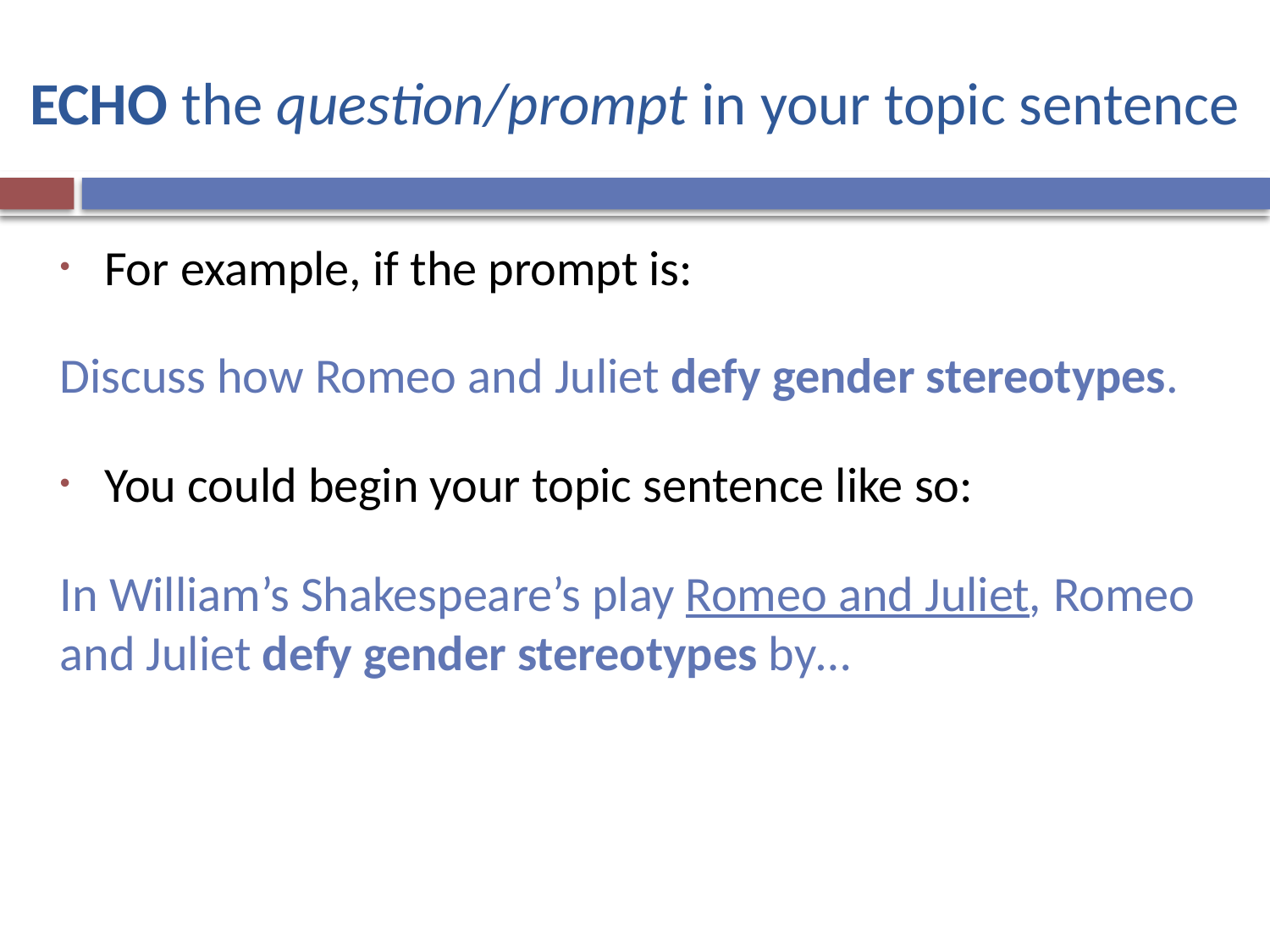

# ECHO the question/prompt in your topic sentence
For example, if the prompt is:

Discuss how Romeo and Juliet defy gender stereotypes.

You could begin your topic sentence like so:

In William’s Shakespeare’s play Romeo and Juliet, Romeo and Juliet defy gender stereotypes by…